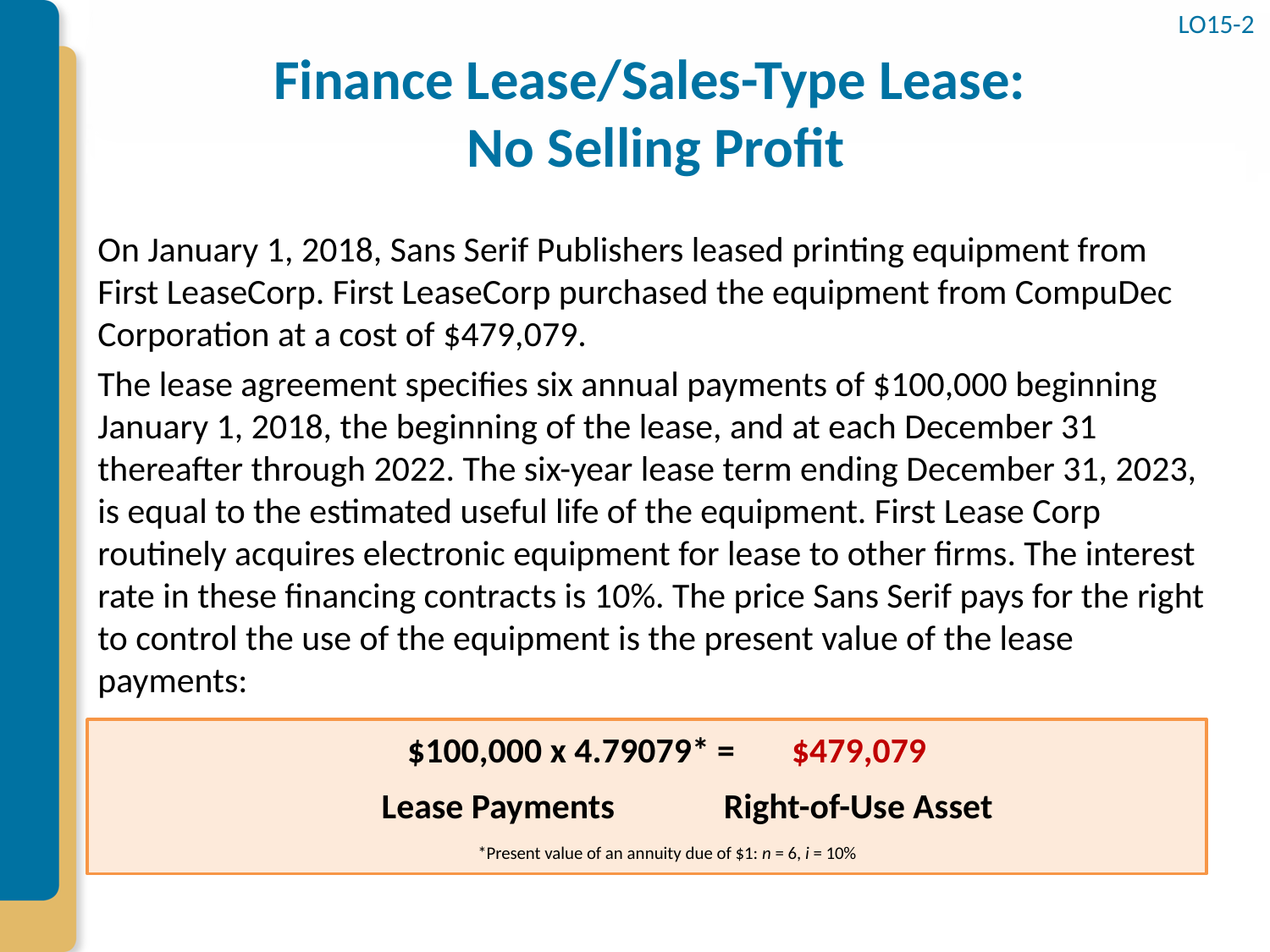

LO15-2
# Finance Lease/Sales-Type Lease: No Selling Profit
On January 1, 2018, Sans Serif Publishers leased printing equipment from First LeaseCorp. First LeaseCorp purchased the equipment from CompuDec Corporation at a cost of $479,079.
The lease agreement specifies six annual payments of $100,000 beginning January 1, 2018, the beginning of the lease, and at each December 31 thereafter through 2022. The six-year lease term ending December 31, 2023, is equal to the estimated useful life of the equipment. First Lease Corp routinely acquires electronic equipment for lease to other firms. The interest rate in these financing contracts is 10%. The price Sans Serif pays for the right to control the use of the equipment is the present value of the lease payments:

$100,000 x 4.79079* =       $479,079
		Lease Payments	           Right-of-Use Asset
*Present value of an annuity due of $1: n = 6, i = 10%